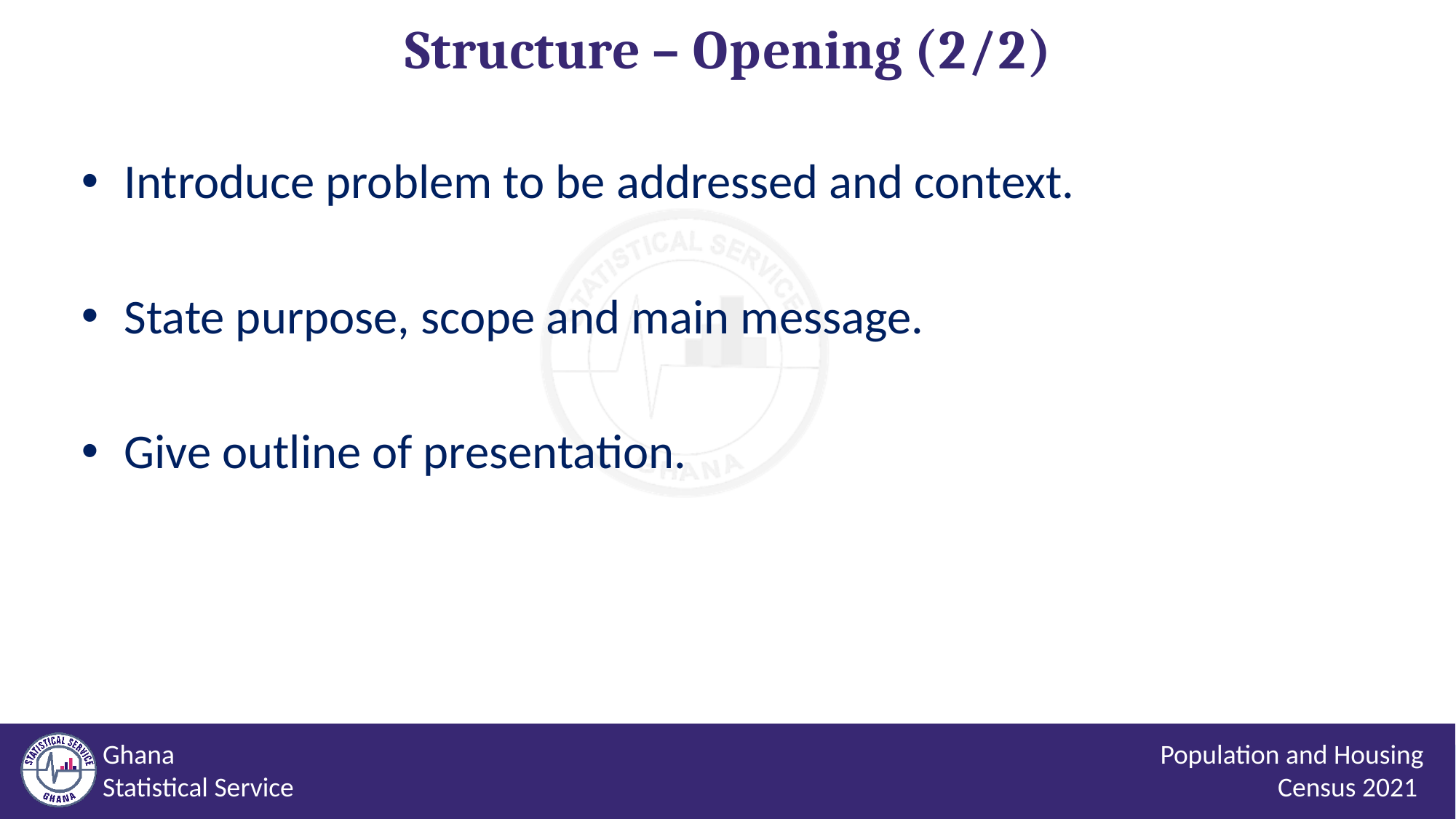

# Structure – Opening (2/2)
Introduce problem to be addressed and context.

State purpose, scope and main message.

Give outline of presentation.